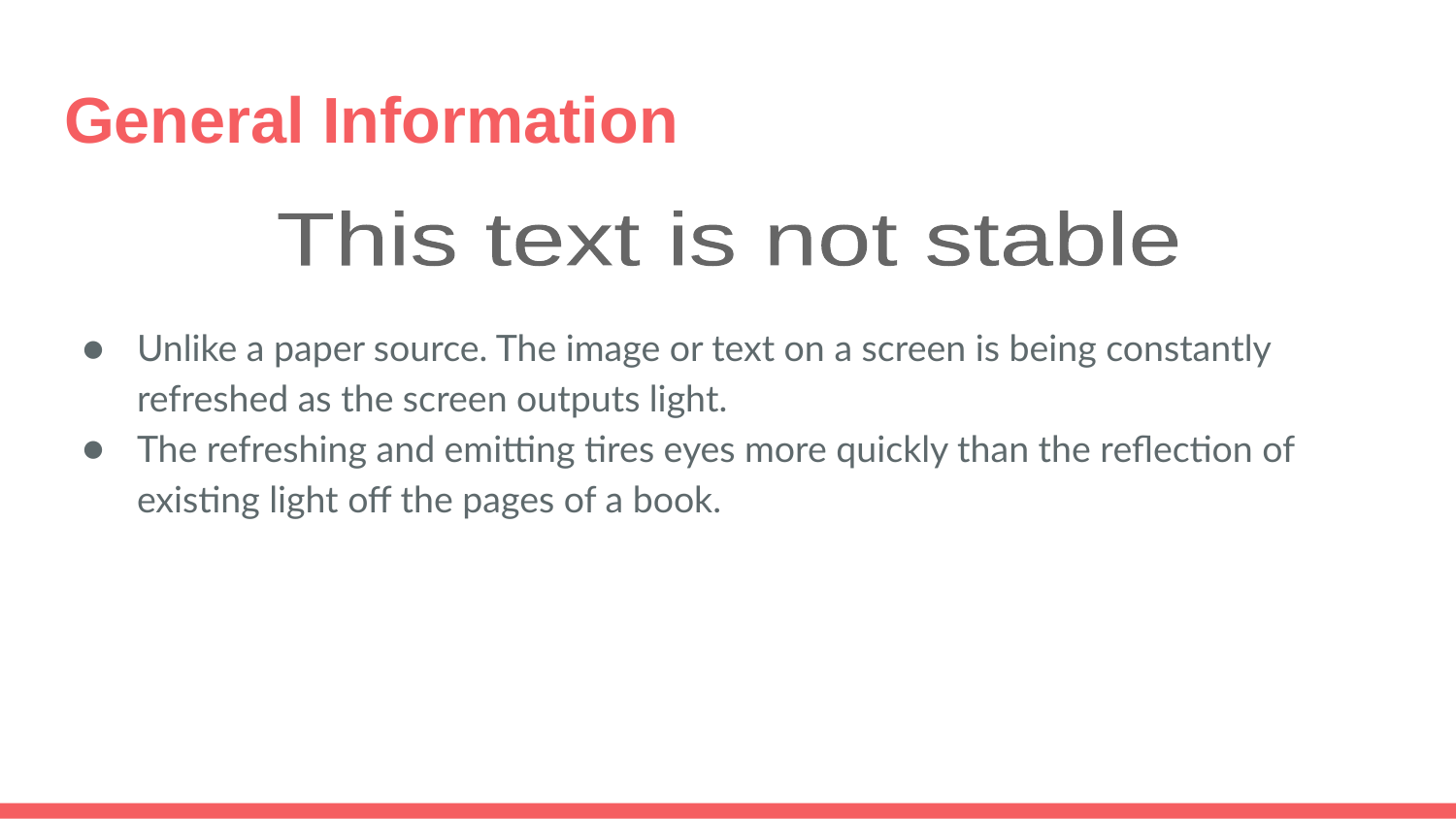

# General Information

Unlike a paper source. The image or text on a screen is being constantly refreshed as the screen outputs light.
The refreshing and emitting tires eyes more quickly than the reflection of existing light off the pages of a book.
This text is not stable